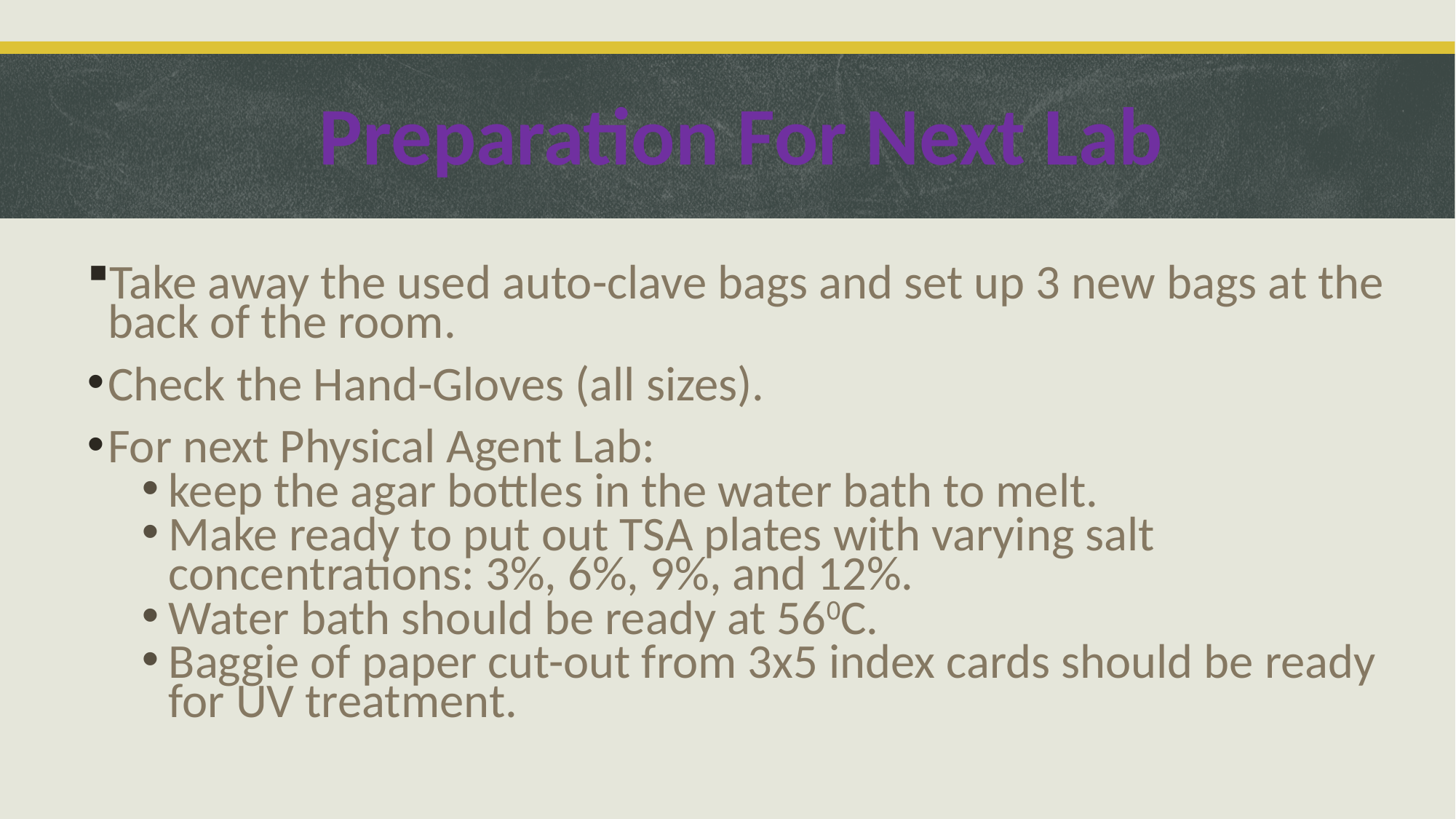

Preparation For Next Lab
Take away the used auto-clave bags and set up 3 new bags at the back of the room.
Check the Hand-Gloves (all sizes).
For next Physical Agent Lab:
keep the agar bottles in the water bath to melt.
Make ready to put out TSA plates with varying salt concentrations: 3%, 6%, 9%, and 12%.
Water bath should be ready at 560C.
Baggie of paper cut-out from 3x5 index cards should be ready for UV treatment.